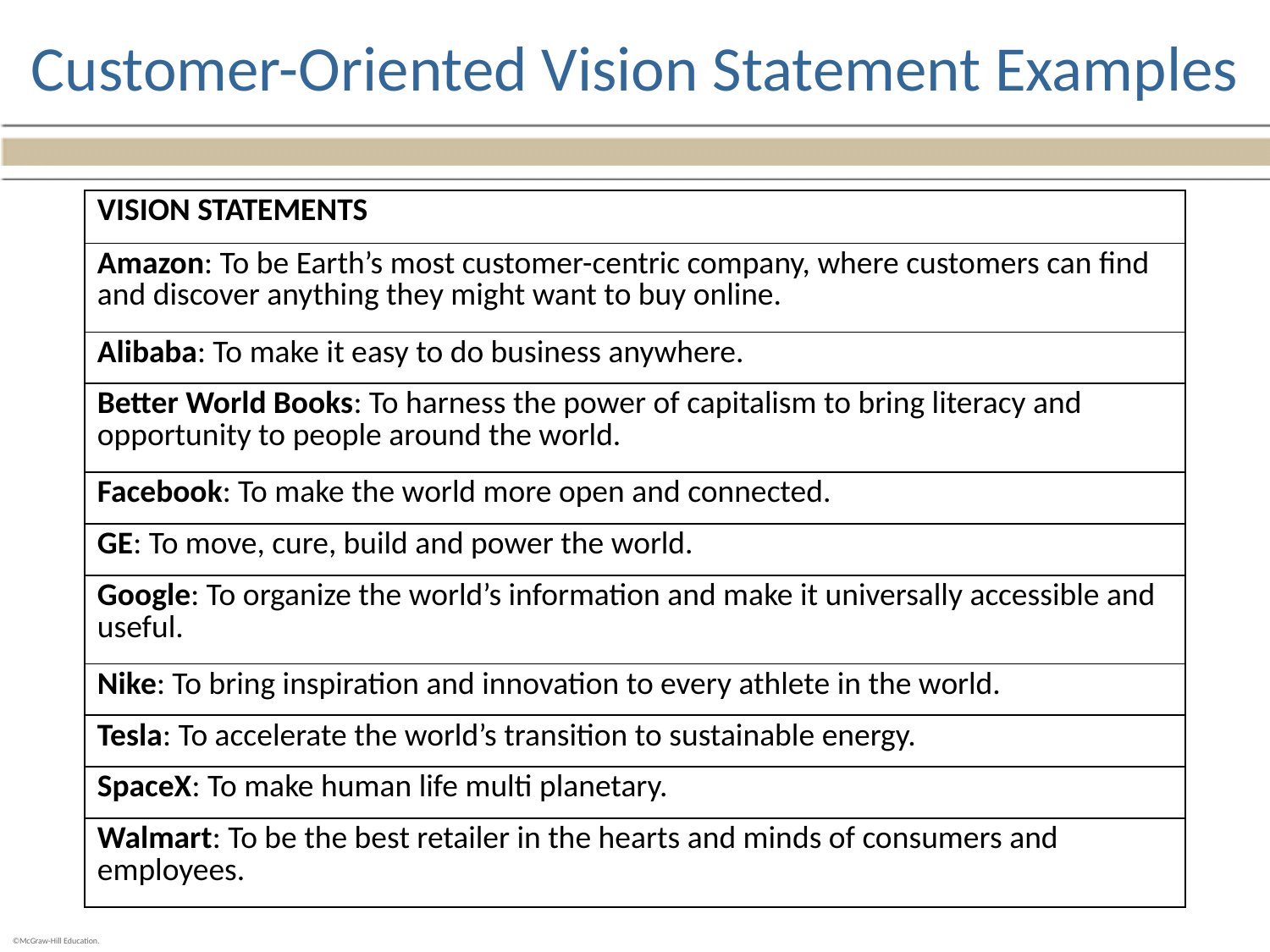

# Customer-Oriented Vision Statement Examples
| VISION STATEMENTS |
| --- |
| Amazon: To be Earth’s most customer-centric company, where customers can find and discover anything they might want to buy online. |
| Alibaba: To make it easy to do business anywhere. |
| Better World Books: To harness the power of capitalism to bring literacy and opportunity to people around the world. |
| Facebook: To make the world more open and connected. |
| GE: To move, cure, build and power the world. |
| Google: To organize the world’s information and make it universally accessible and useful. |
| Nike: To bring inspiration and innovation to every athlete in the world. |
| Tesla: To accelerate the world’s transition to sustainable energy. |
| SpaceX: To make human life multi planetary. |
| Walmart: To be the best retailer in the hearts and minds of consumers and employees. |